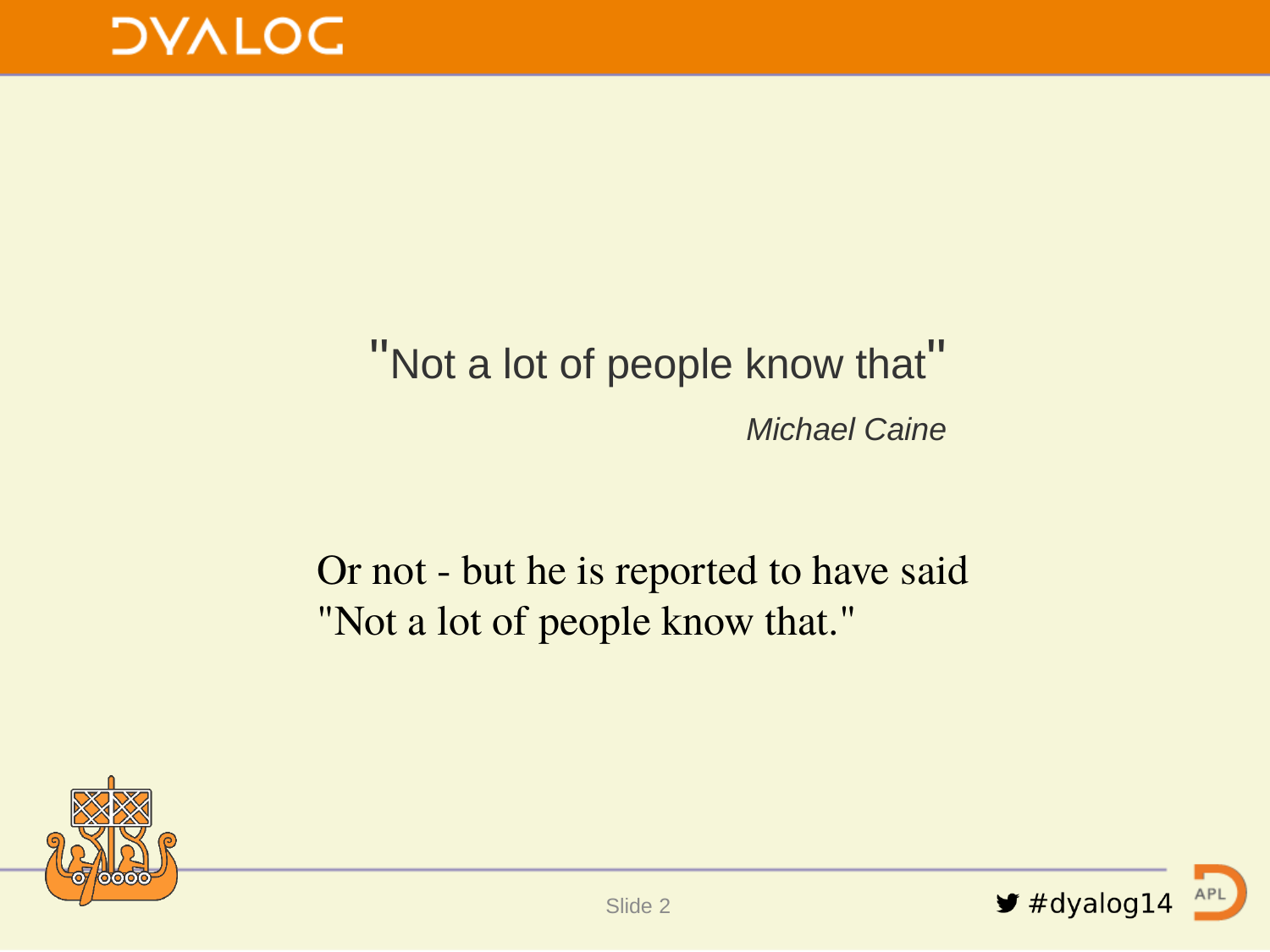

"Not a lot of people know that"
			Michael Caine

Or not - but he is reported to have said "Not a lot of people know that."

Slide 2